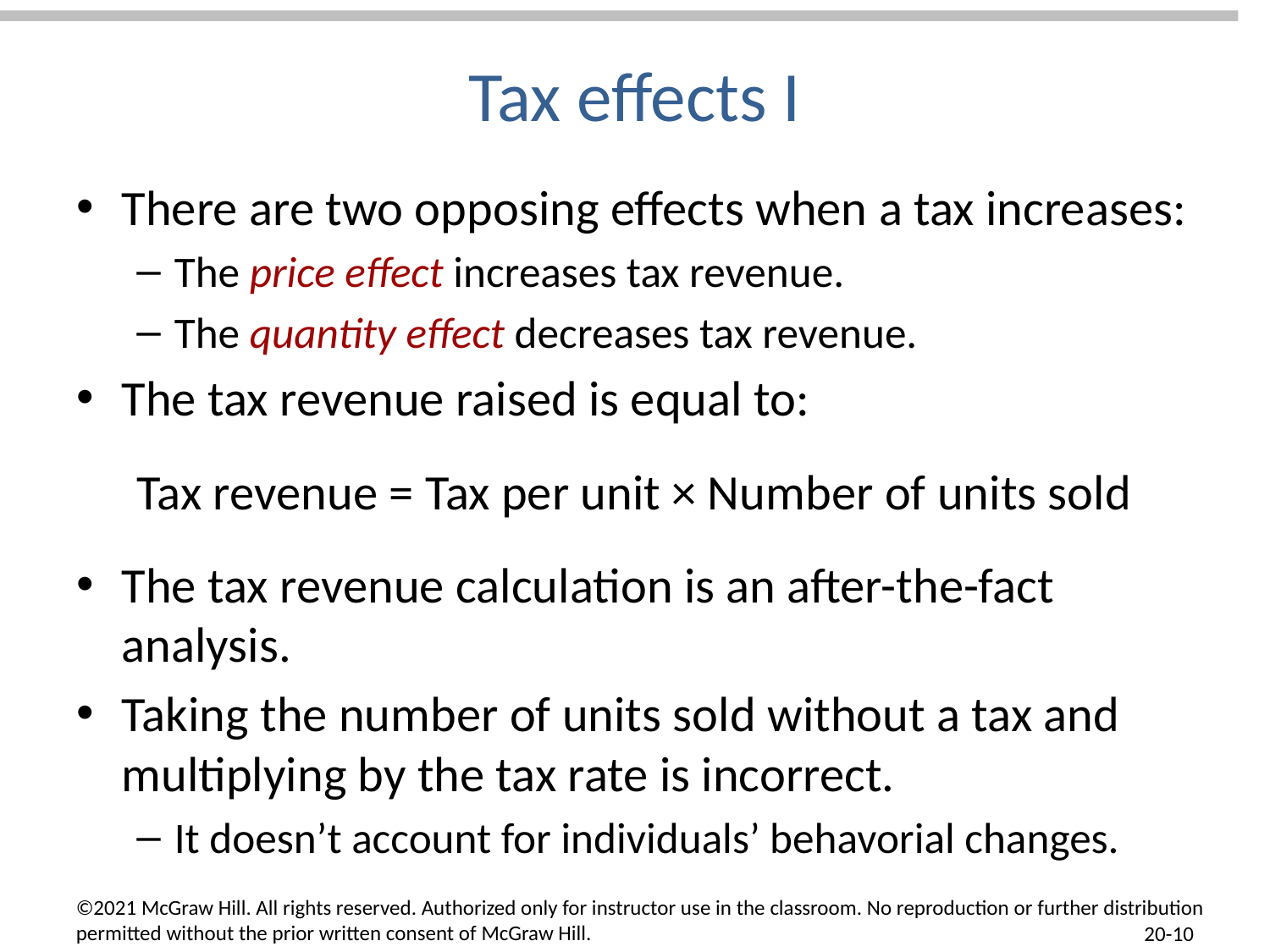

# Tax effects I
There are two opposing effects when a tax increases:
The price effect increases tax revenue.
The quantity effect decreases tax revenue.
The tax revenue raised is equal to:

Tax revenue = Tax per unit × Number of units sold

The tax revenue calculation is an after-the-fact analysis.
Taking the number of units sold without a tax and multiplying by the tax rate is incorrect.
It doesn’t account for individuals’ behavorial changes.